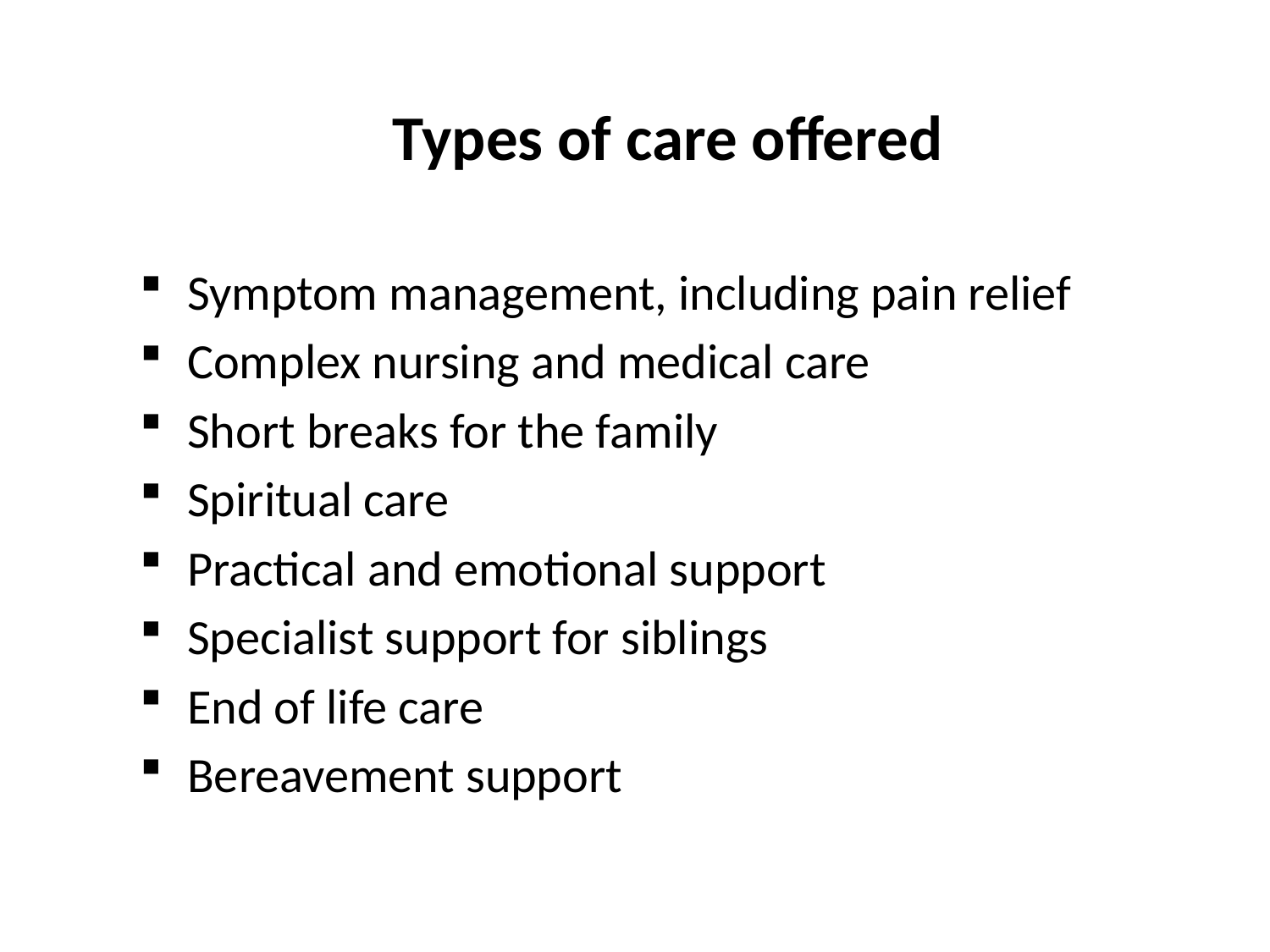

Types of care offered
Symptom management, including pain relief
Complex nursing and medical care
Short breaks for the family
Spiritual care
Practical and emotional support
Specialist support for siblings
End of life care
Bereavement support